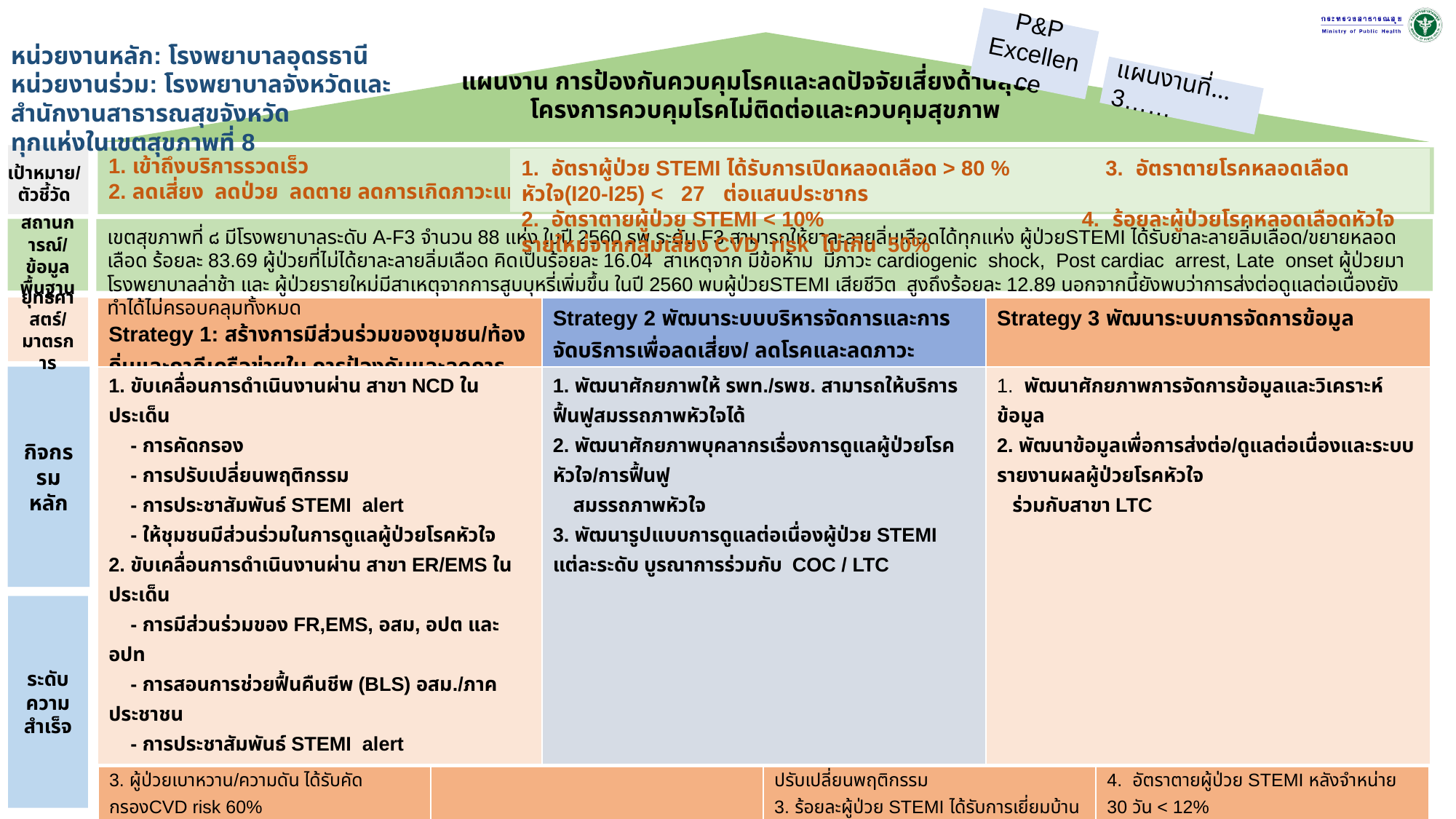

P&P
Excellence

แผนงาน การป้องกันควบคุมโรคและลดปัจจัยเสี่ยงด้านสุขภาพ
โครงการควบคุมโรคไม่ติดต่อและควบคุมสุขภาพ

หน่วยงานหลัก: โรงพยาบาลอุดรธานี
หน่วยงานร่วม: โรงพยาบาลจังหวัดและสำนักงานสาธารณสุขจังหวัด
ทุกแห่งในเขตสุขภาพที่ 8
แผนงานที่…3……

1. เข้าถึงบริการรวดเร็ว
2. ลดเสี่ยง  ลดป่วย  ลดตาย ลดการเกิดภาวะแทรกซ้อน
1.  อัตราผู้ป่วย STEMI ได้รับการเปิดหลอดเลือด > 80 %                3.  อัตราตายโรคหลอดเลือดหัวใจ(I20-I25) <   27   ต่อแสนประชากร
2.  อัตราตายผู้ป่วย STEMI < 10%                                           4.  ร้อยละผู้ป่วยโรคหลอดเลือดหัวใจรายใหม่จากกลุ่มเสี่ยง CVD  risk  ไม่เกิน  50%
เป้าหมาย/
ตัวชี้วัด
สถานการณ์/ข้อมูลพื้นฐาน
เขตสุขภาพที่ ๘ มีโรงพยาบาลระดับ A-F3 จำนวน 88 แห่ง ในปี 2560 รพ.ระดับ F3 สามารถให้ยาละลายลิ่มเลือดได้ทุกแห่ง ผู้ป่วยSTEMI ได้รับยาละลายลิ่มเลือด/ขยายหลอดเลือด ร้อยละ 83.69 ผู้ป่วยที่ไม่ได้ยาละลายลิ่มเลือด คิดเป็นร้อยละ 16.04  สาเหตุจาก มีข้อห้าม  มีภาวะ cardiogenic  shock,  Post cardiac  arrest, Late  onset ผู้ป่วยมาโรงพยาบาลล่าช้า และ ผู้ป่วยรายใหม่มีสาเหตุจากการสูบบุหรี่เพิ่มขึ้น ในปี 2560 พบผู้ป่วยSTEMI เสียชีวิต  สูงถึงร้อยละ 12.89 นอกจากนี้ยังพบว่าการส่งต่อดูแลต่อเนื่องยังทำได้ไม่ครอบคลุมทั้งหมด

| Strategy 1: สร้างการมีส่วนร่วมของชุมชน/ท้องถิ่นและภาคีเครือข่ายใน การป้องกันและลดการเข้าถึงปัจจัยเสี่ยงต่อการเกิดโรคหลอดเลือดหัวใจ | Strategy 2 พัฒนาระบบบริหารจัดการและการจัดบริการเพื่อลดเสี่ยง/ ลดโรคและลดภาวะแทรกซ้อนให้สอดคล้องกับบริบทพื้นที่ | Strategy 3 พัฒนาระบบการจัดการข้อมูล |
| --- | --- | --- |
ยุทธศาสตร์/มาตรการ
กิจกรรมหลัก
| 1. ขับเคลื่อนการดำเนินงานผ่าน สาขา NCD ในประเด็น - การคัดกรอง - การปรับเปลี่ยนพฤติกรรม - การประชาสัมพันธ์ STEMI alert - ให้ชุมชนมีส่วนร่วมในการดูแลผู้ป่วยโรคหัวใจ 2. ขับเคลื่อนการดำเนินงานผ่าน สาขา ER/EMS ในประเด็น - การมีส่วนร่วมของ FR,EMS, อสม, อปต และ อปท - การสอนการช่วยฟื้นคืนชีพ (BLS) อสม./ภาคประชาชน - การประชาสัมพันธ์ STEMI alert | 1. พัฒนาศักยภาพให้ รพท./รพช. สามารถให้บริการฟื้นฟูสมรรถภาพหัวใจได้ 2. พัฒนาศักยภาพบุคลากรเรื่องการดูแลผู้ป่วยโรคหัวใจ/การฟื้นฟู สมรรถภาพหัวใจ 3. พัฒนารูปแบบการดูแลต่อเนื่องผู้ป่วย STEMI แต่ละระดับ บูรณาการร่วมกับ COC / LTC | 1. พัฒนาศักยภาพการจัดการข้อมูลและวิเคราะห์ข้อมูล 2. พัฒนาข้อมูลเพื่อการส่งต่อ/ดูแลต่อเนื่องและระบบรายงานผลผู้ป่วยโรคหัวใจ ร่วมกับสาขา LTC |
| --- | --- | --- |
| ไตรมาส 1 1. หมู่บ้าน/ชุมชนมีการดำเนินงานหมู่บ้าน /ชุมชนลดเสี่ยง ลดโรคหัวใจ 100 % 2. ปชช.อายุ 35 ปีขึ้นไปได้รับคัดกรองเบาหวาน/ความดัน/สูบบุหรี่60% 3. ผู้ป่วยเบาหวาน/ความดัน ได้รับคัดกรองCVD risk 60% 4. มีระบบฐานข้อมูลพื้นฐานที่ถูกต้อง 5. มีรูปแบบการดูแลต่อเนื่องผู้ป่วยSTEMI แต่ละระดับ 6. ร้อยละ50 รพ.ทุกแห่ง มีการลงข้อมูลในโปรแกรม ACS registry | ไตรมาส 2 1.ปชช.อายุ 35 ปีขึ้นไปได้รับคัดกรองเบาหวาน/ความดัน/สูบบุหรี่ ร้อยละ 90 2.ผู้ป่วยเบาหวาน/ความดัน ได้รับการคัดกรอง CVD risk 90% | ไตรมาส 3 1. ผู้ป่วยโรคหัวใจหลอดเลือด รายใหม่ จากกลุ่มเสี่ยง CVD risk ไม่เกิน ร้อยละ 50 2. ร้อยละ 70 ผู้ป่วยที่สูบบุหรี่/กลุ่มเสี่ยงเบาหวาน/ความดัน/กลุ่ม CVD risk ได้รับการปรับเปลี่ยนพฤติกรรม 3. ร้อยละผู้ป่วย STEMI ได้รับการเยี่ยมบ้าน > 80 % | ไตรมาส 4 1. อัตราผู้ป่วย STEMI ได้รับการเปิดหลอดเลือด > 80 % 2. อัตราตายผู้ป่วย STEMI < 10% 3. อัตราตายโรคหลอดเลือดหัวใจ(I20-I25)<27ต่อแสนประชากร 4. อัตราตายผู้ป่วย STEMI หลังจำหน่าย 30 วัน < 12% 5. ร้อยละ50 ผู้ป่วยโรคหลอดเลือดหัวใจ ที่สูบบุหรี่ เลิกบุหรี่ได้ |
| --- | --- | --- | --- |
ระดับ
ความ
สำเร็จ